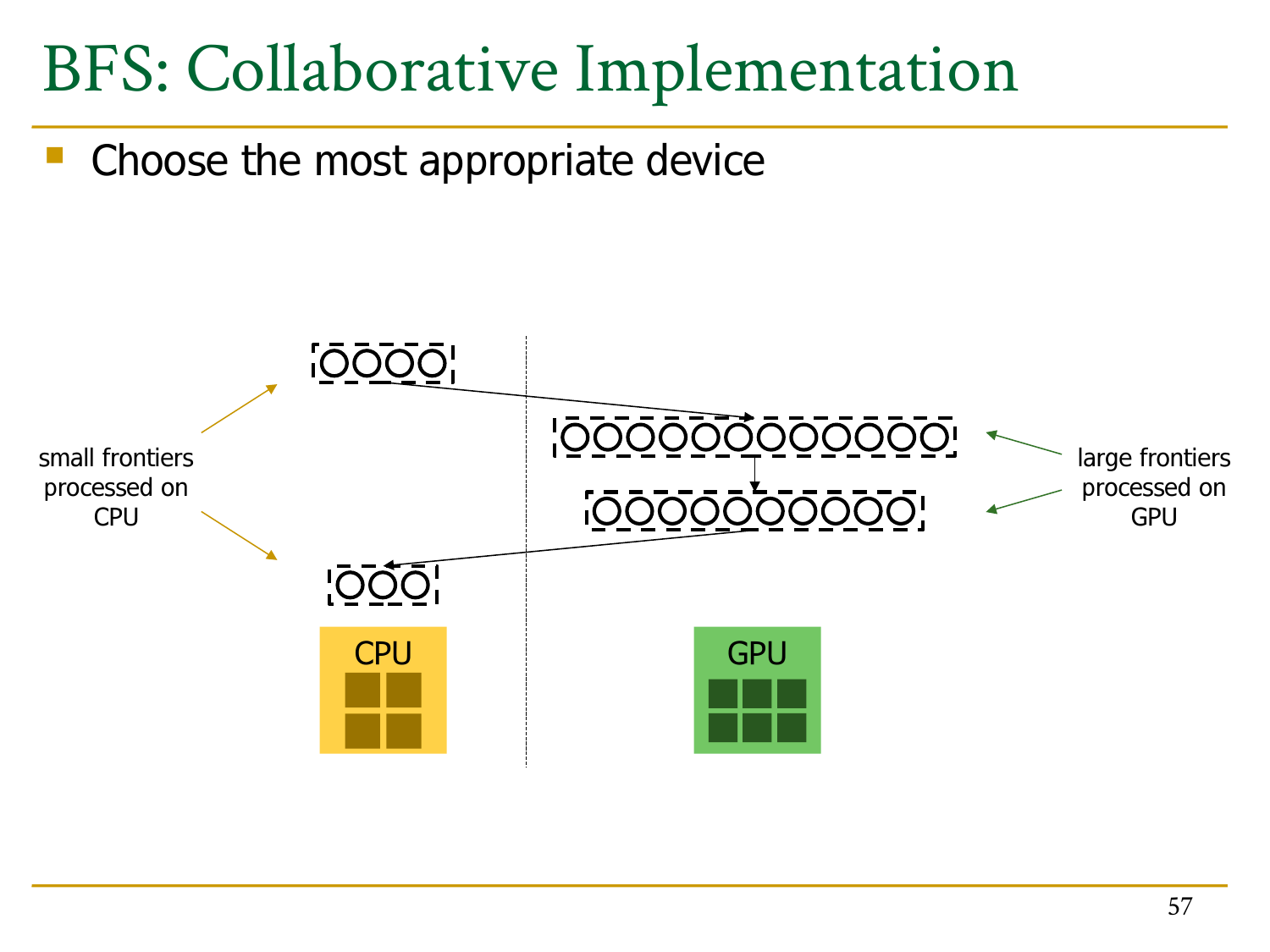

# BFS: Collaborative Implementation
Choose the most appropriate device

small frontiers processed on CPU
large frontiers processed on GPU

CPU

GPU

57